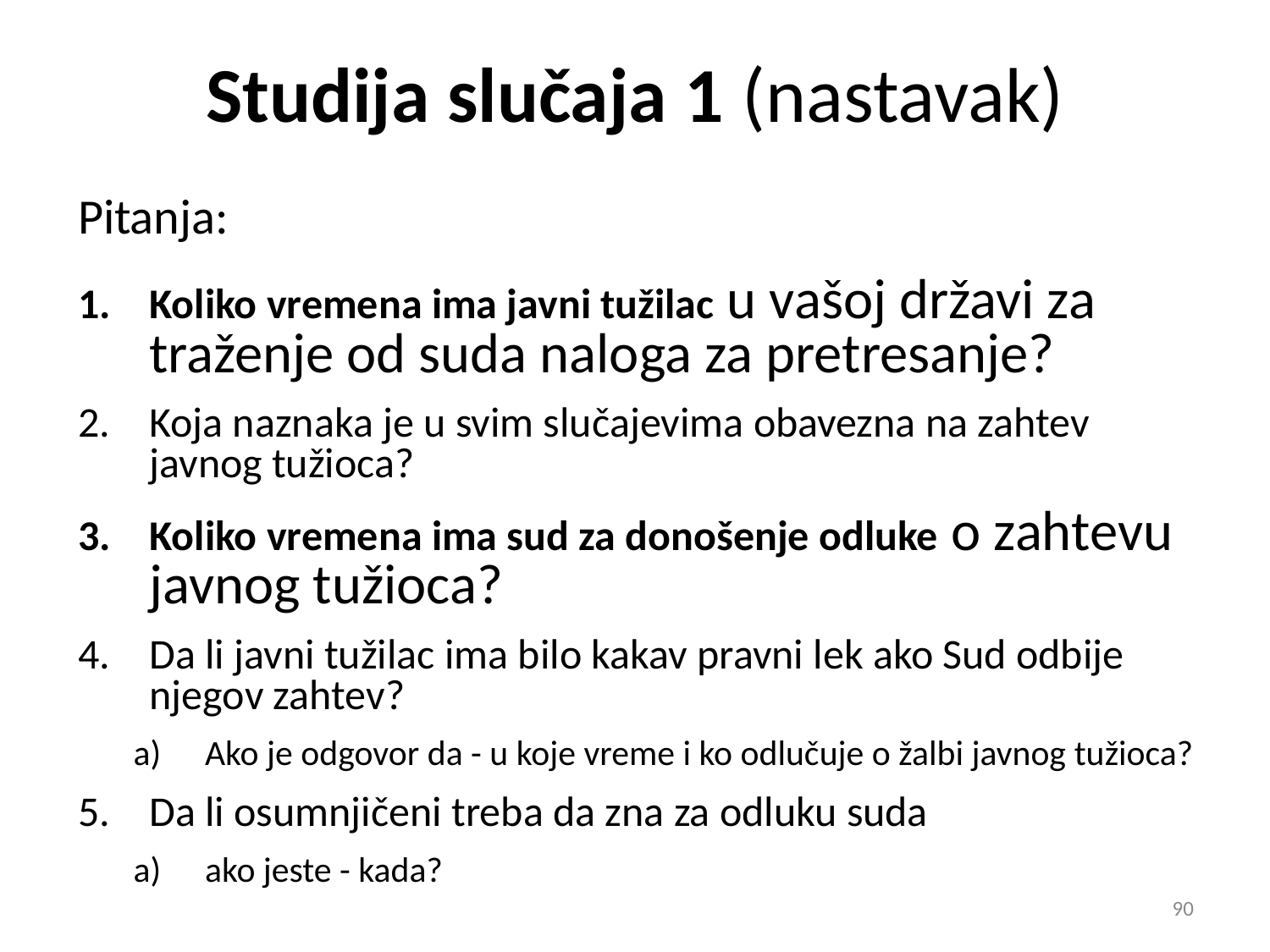

# Studija slučaja 1 (nastavak)
Pitanja:
Koliko vremena ima javni tužilac u vašoj državi za traženje od suda naloga za pretresanje?
Koja naznaka je u svim slučajevima obavezna na zahtev javnog tužioca?
Koliko vremena ima sud za donošenje odluke o zahtevu javnog tužioca?
Da li javni tužilac ima bilo kakav pravni lek ako Sud odbije njegov zahtev?
Ako je odgovor da - u koje vreme i ko odlučuje o žalbi javnog tužioca?
Da li osumnjičeni treba da zna za odluku suda
ako jeste - kada?

90